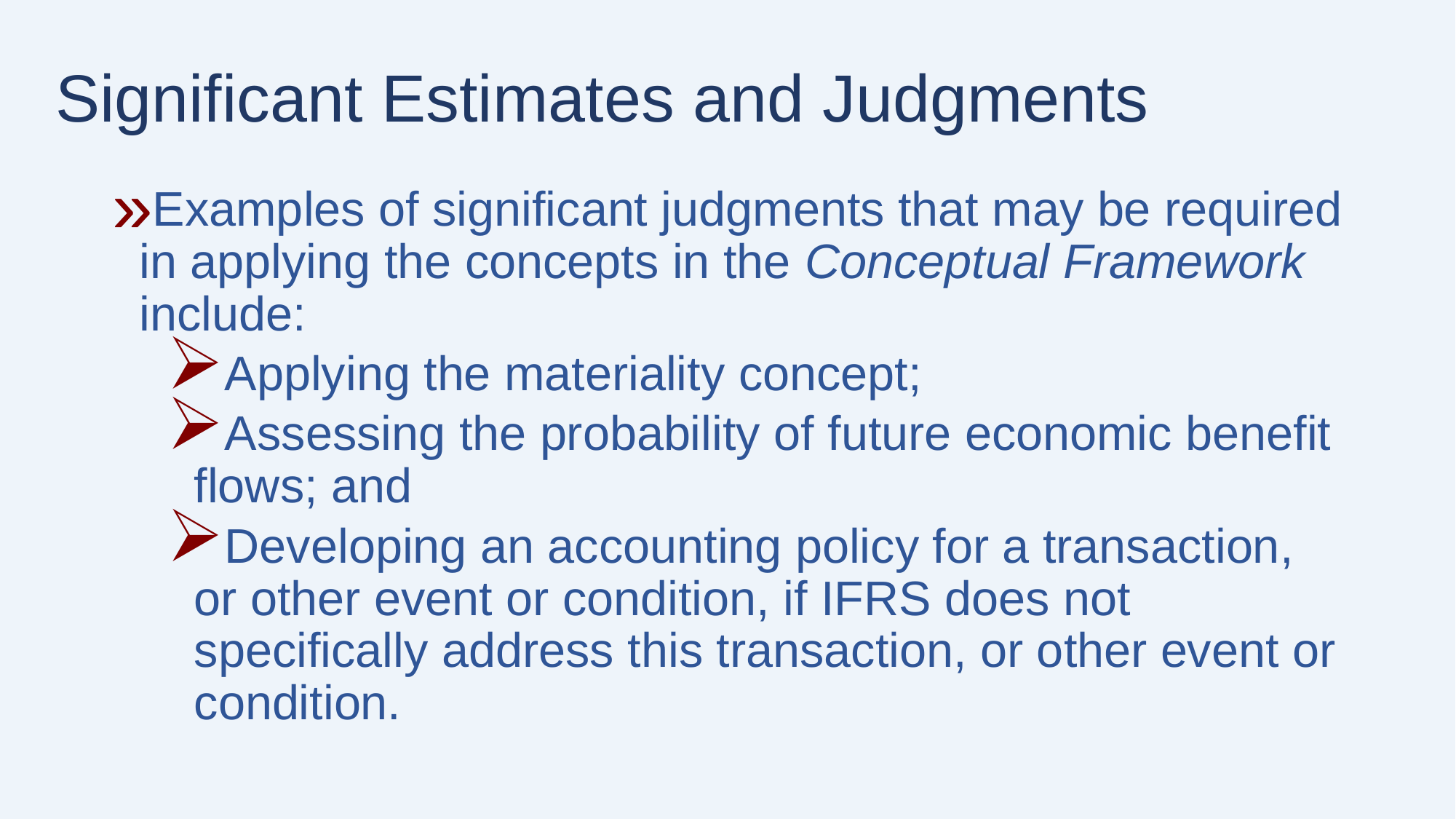

# Significant Estimates and Judgments
Examples of significant judgments that may be required in applying the concepts in the Conceptual Framework include:
Applying the materiality concept;
Assessing the probability of future economic benefit flows; and
Developing an accounting policy for a transaction, or other event or condition, if IFRS does not specifically address this transaction, or other event or condition.

45